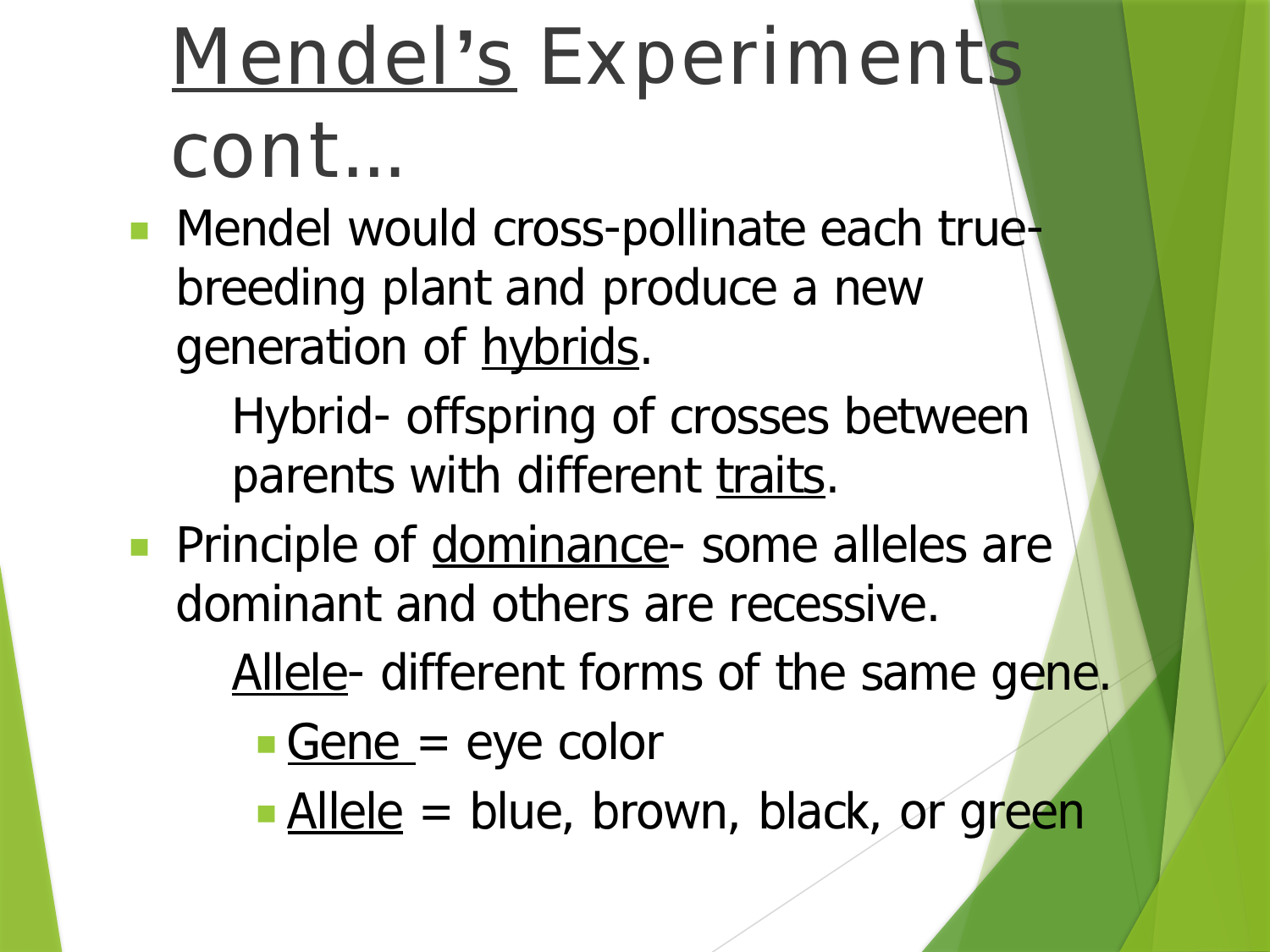

# Mendel’s Experiments cont…
Mendel would cross-pollinate each true-breeding plant and produce a new generation of hybrids.
Hybrid- offspring of crosses between parents with different traits.
Principle of dominance- some alleles are dominant and others are recessive.
Allele- different forms of the same gene.
Gene = eye color
Allele = blue, brown, black, or green